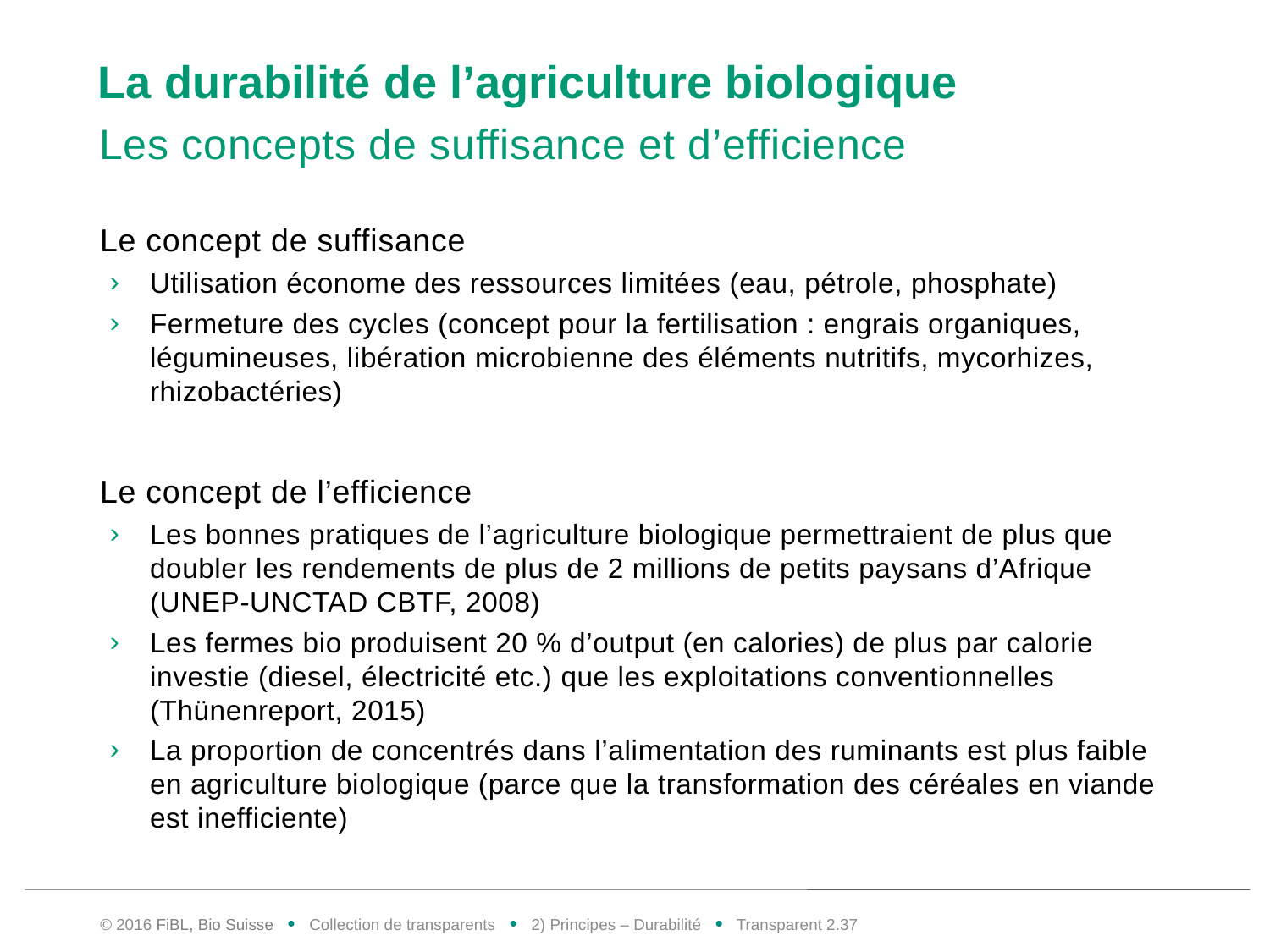

# La durabilité de l’agriculture biologique
Les concepts de suffisance et d’efficience
Le concept de suffisance
Utilisation économe des ressources limitées (eau, pétrole, phosphate)
Fermeture des cycles (concept pour la fertilisation : engrais organiques, légumineuses, libération microbienne des éléments nutritifs, mycorhizes, rhizobactéries)

Le concept de l’efficience
Les bonnes pratiques de l’agriculture biologique permettraient de plus que doubler les rendements de plus de 2 millions de petits paysans d’Afrique (UNEP-UNCTAD CBTF, 2008)
Les fermes bio produisent 20 % d’output (en calories) de plus par calorie investie (diesel, électricité etc.) que les exploitations conventionnelles (Thünenreport, 2015)
La proportion de concentrés dans l’alimentation des ruminants est plus faible en agriculture biologique (parce que la transformation des céréales en viande est inefficiente)

© 2016 FiBL, Bio Suisse   •   Collection de transparents   •   2) Principes – Durabilité   •   Transparent 2.37